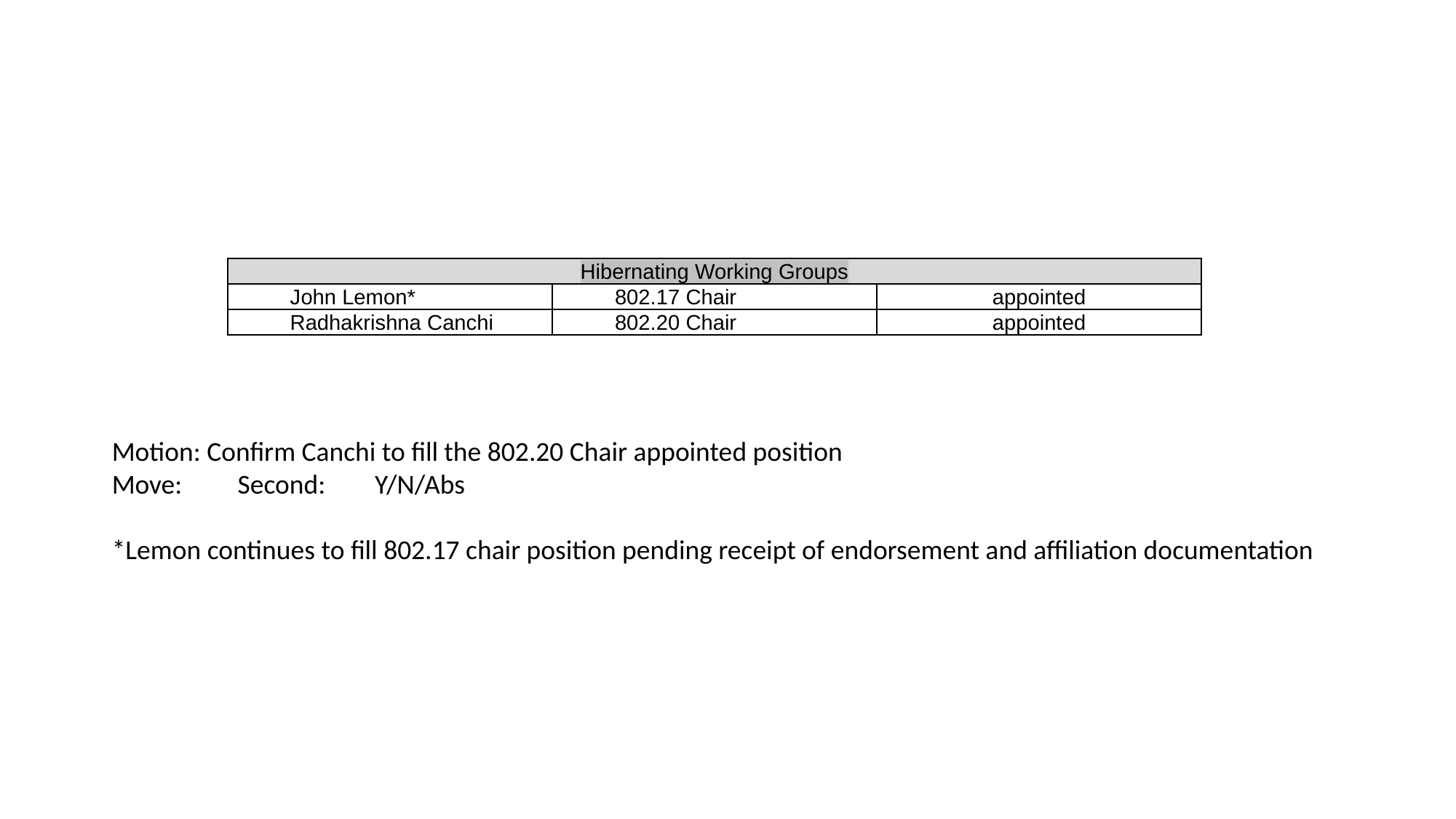

| Hibernating Working Groups |  |  |
| --- | --- | --- |
| John Lemon\* | 802.17 Chair | appointed |
| Radhakrishna Canchi | 802.20 Chair | appointed |
Motion: Confirm Canchi to fill the 802.20 Chair appointed position
Move:         Second:        Y/N/Abs
*Lemon continues to fill 802.17 chair position pending receipt of endorsement and affiliation documentation